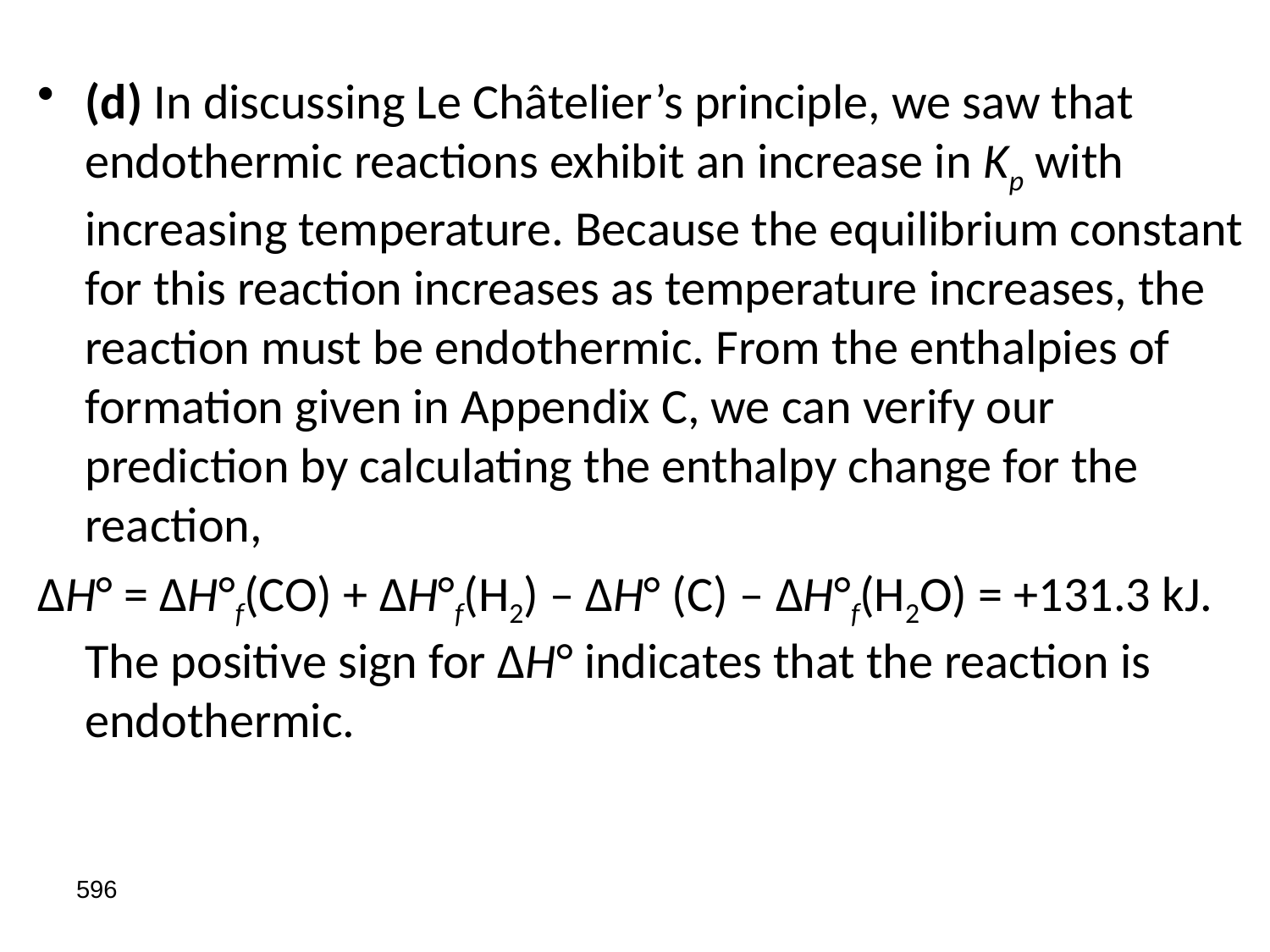

(d) In discussing Le Châtelier’s principle, we saw that endothermic reactions exhibit an increase in Kp with increasing temperature. Because the equilibrium constant for this reaction increases as temperature increases, the reaction must be endothermic. From the enthalpies of formation given in Appendix C, we can verify our prediction by calculating the enthalpy change for the reaction,
ΔH° = ΔH°f(CO) + ΔH°f(H2) – ΔH° (C) – ΔH°f(H2O) = +131.3 kJ. The positive sign for ΔH° indicates that the reaction is endothermic.

596